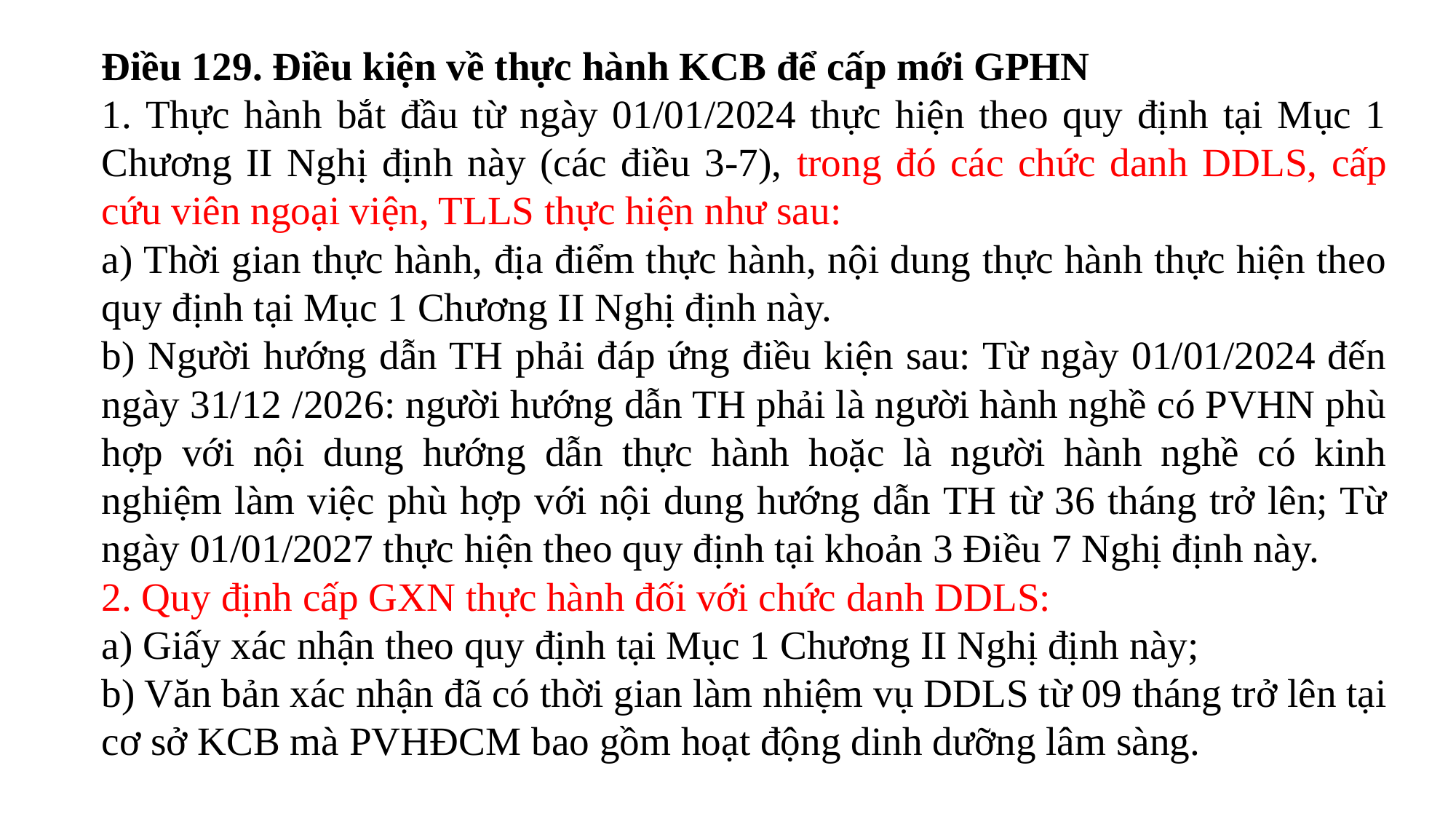

Điều 129. Điều kiện về thực hành KCB để cấp mới GPHN
1. Thực hành bắt đầu từ ngày 01/01/2024 thực hiện theo quy định tại Mục 1 Chương II Nghị định này (các điều 3-7), trong đó các chức danh DDLS, cấp cứu viên ngoại viện, TLLS thực hiện như sau:
a) Thời gian thực hành, địa điểm thực hành, nội dung thực hành thực hiện theo quy định tại Mục 1 Chương II Nghị định này.
b) Người hướng dẫn TH phải đáp ứng điều kiện sau: Từ ngày 01/01/2024 đến ngày 31/12 /2026: người hướng dẫn TH phải là người hành nghề có PVHN phù hợp với nội dung hướng dẫn thực hành hoặc là người hành nghề có kinh nghiệm làm việc phù hợp với nội dung hướng dẫn TH từ 36 tháng trở lên; Từ ngày 01/01/2027 thực hiện theo quy định tại khoản 3 Điều 7 Nghị định này.
2. Quy định cấp GXN thực hành đối với chức danh DDLS:
a) Giấy xác nhận theo quy định tại Mục 1 Chương II Nghị định này;
b) Văn bản xác nhận đã có thời gian làm nhiệm vụ DDLS từ 09 tháng trở lên tại cơ sở KCB mà PVHĐCM bao gồm hoạt động dinh dưỡng lâm sàng.